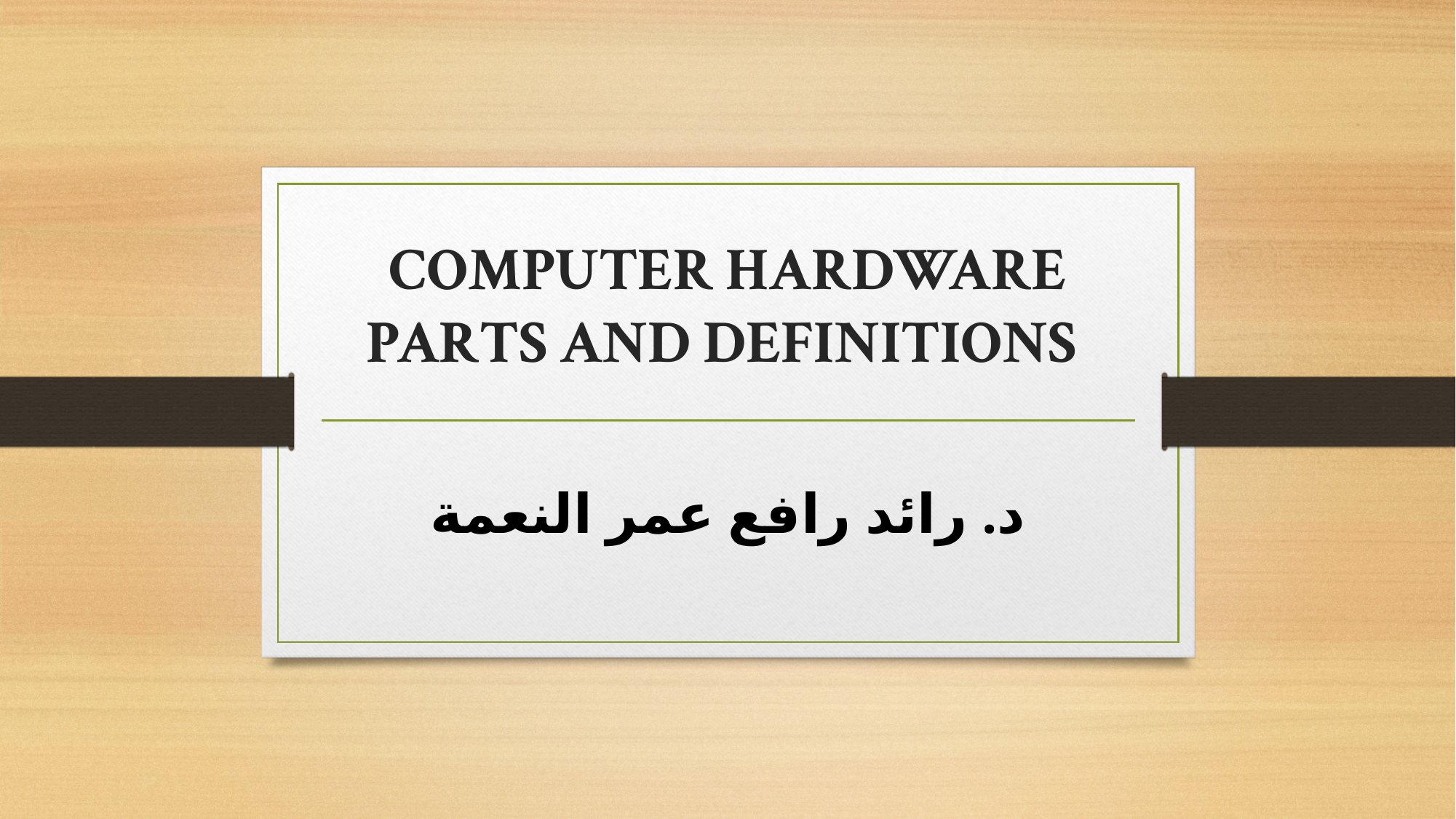

# COMPUTER HARDWARE PARTS AND DEFINITIONS
د. رائد رافع عمر النعمة